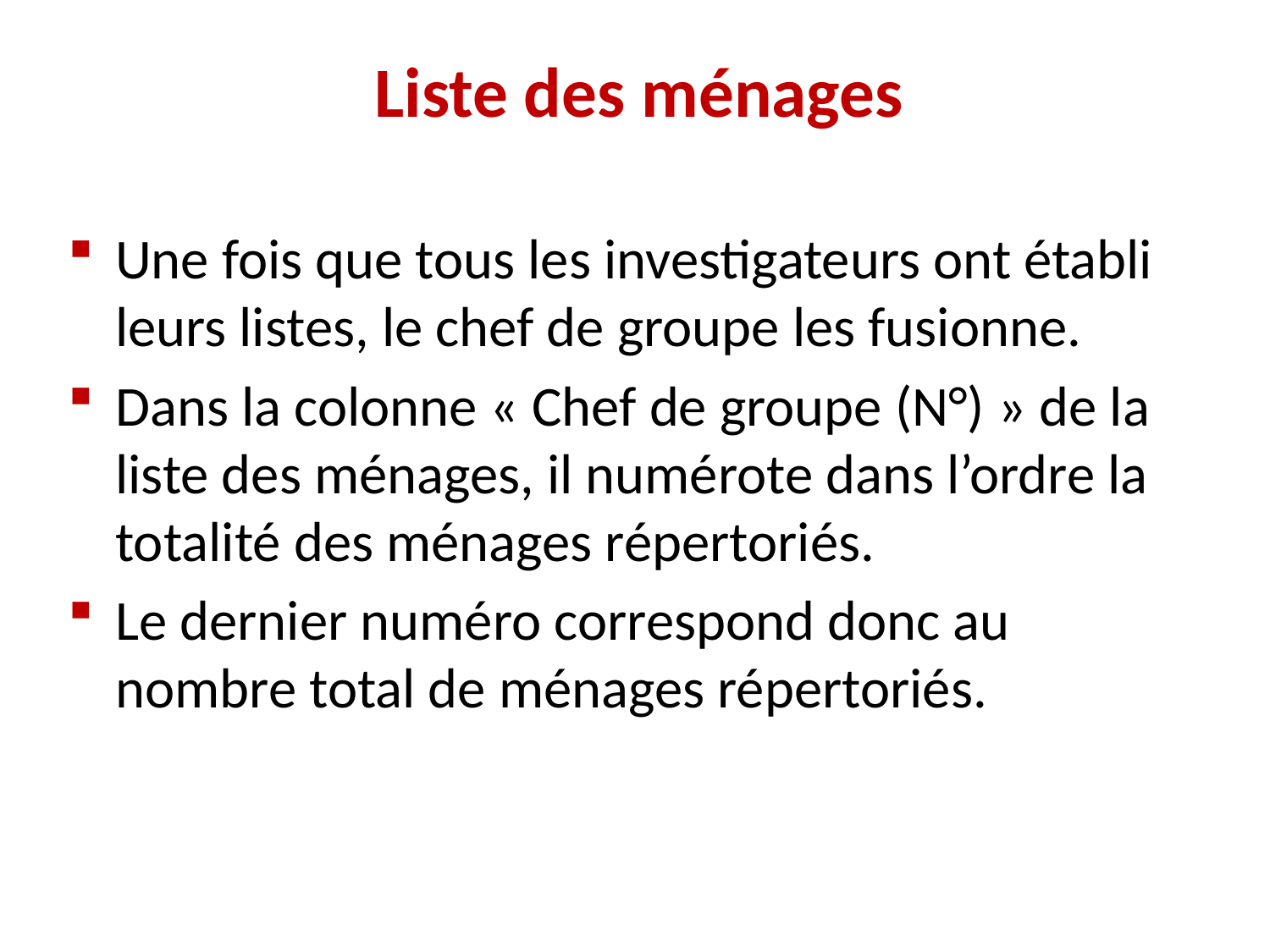

Liste des ménages
Une fois que tous les investigateurs ont établi leurs listes, le chef de groupe les fusionne.
Dans la colonne « Chef de groupe (N°) » de la liste des ménages, il numérote dans l’ordre la totalité des ménages répertoriés.
Le dernier numéro correspond donc au nombre total de ménages répertoriés.